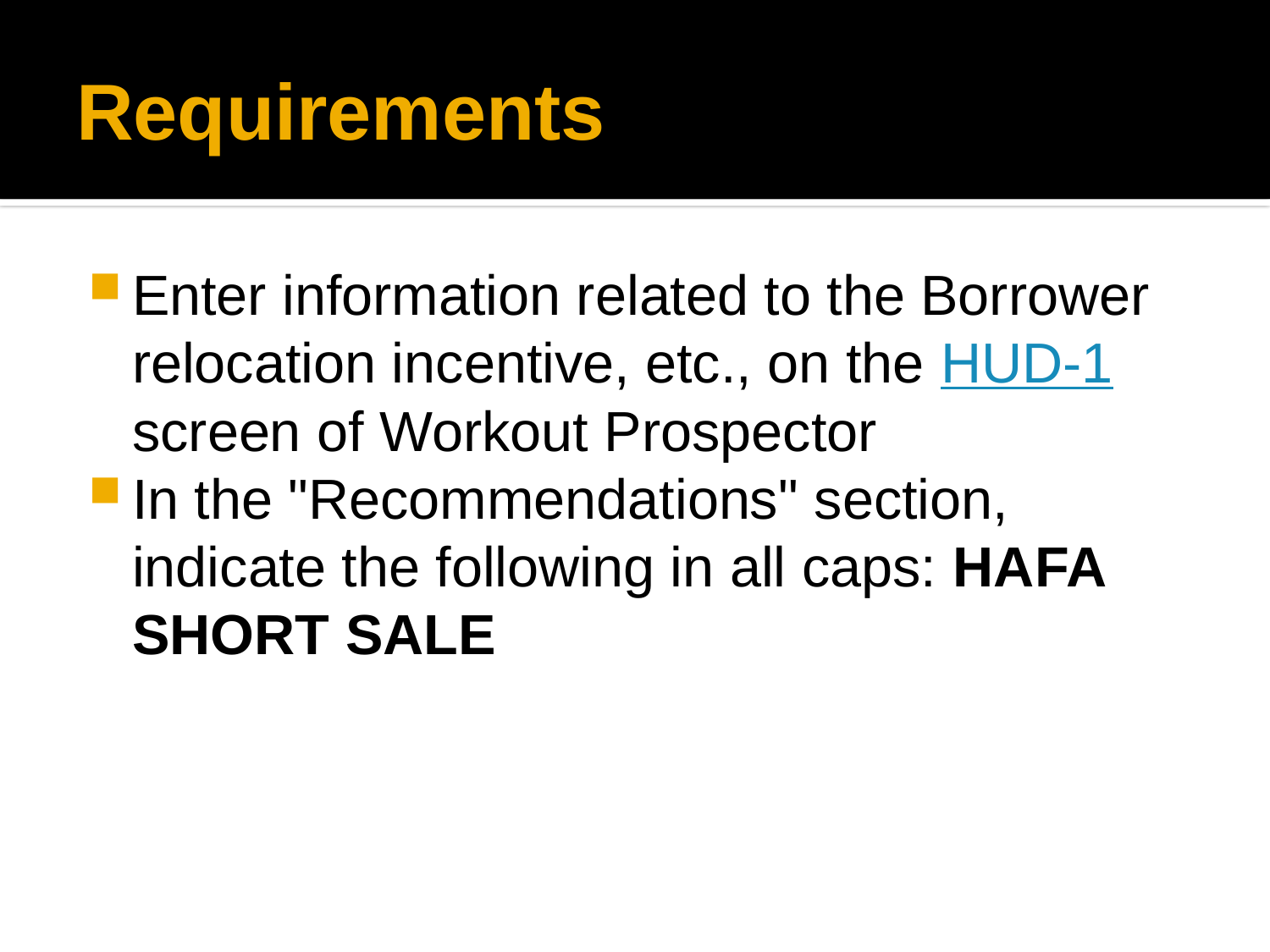

# Requirements
Enter information related to the Borrower relocation incentive, etc., on the HUD-1 screen of Workout Prospector
In the "Recommendations" section, indicate the following in all caps: HAFA SHORT SALE